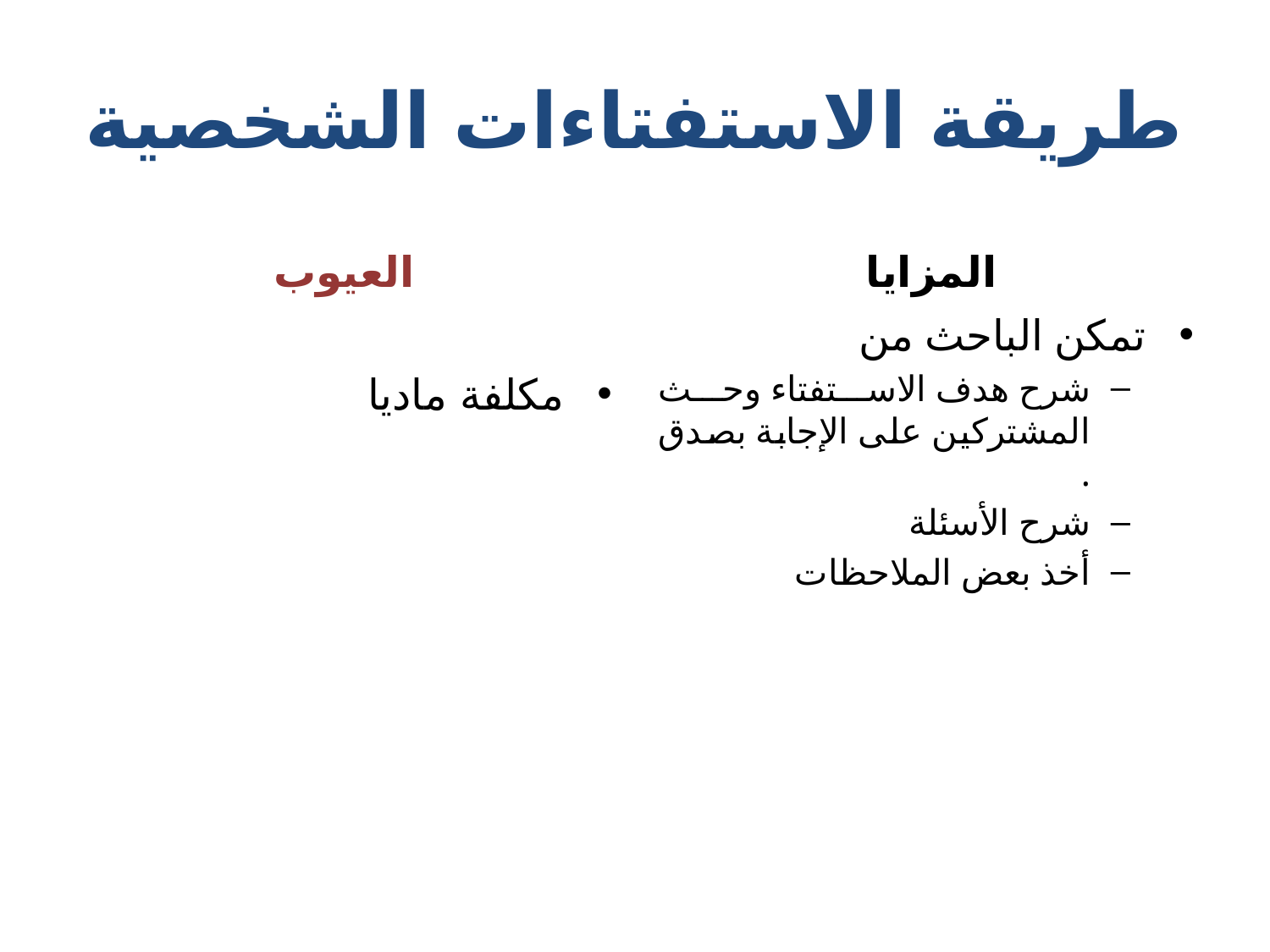

# طريقة الاستفتاءات الشخصية
العيوب
المزايا

مكلفة ماديا

تمكن الباحث من
شرح هدف الاستفتاء وحث المشتركين على الإجابة بصدق .
شرح الأسئلة
أخذ بعض الملاحظات